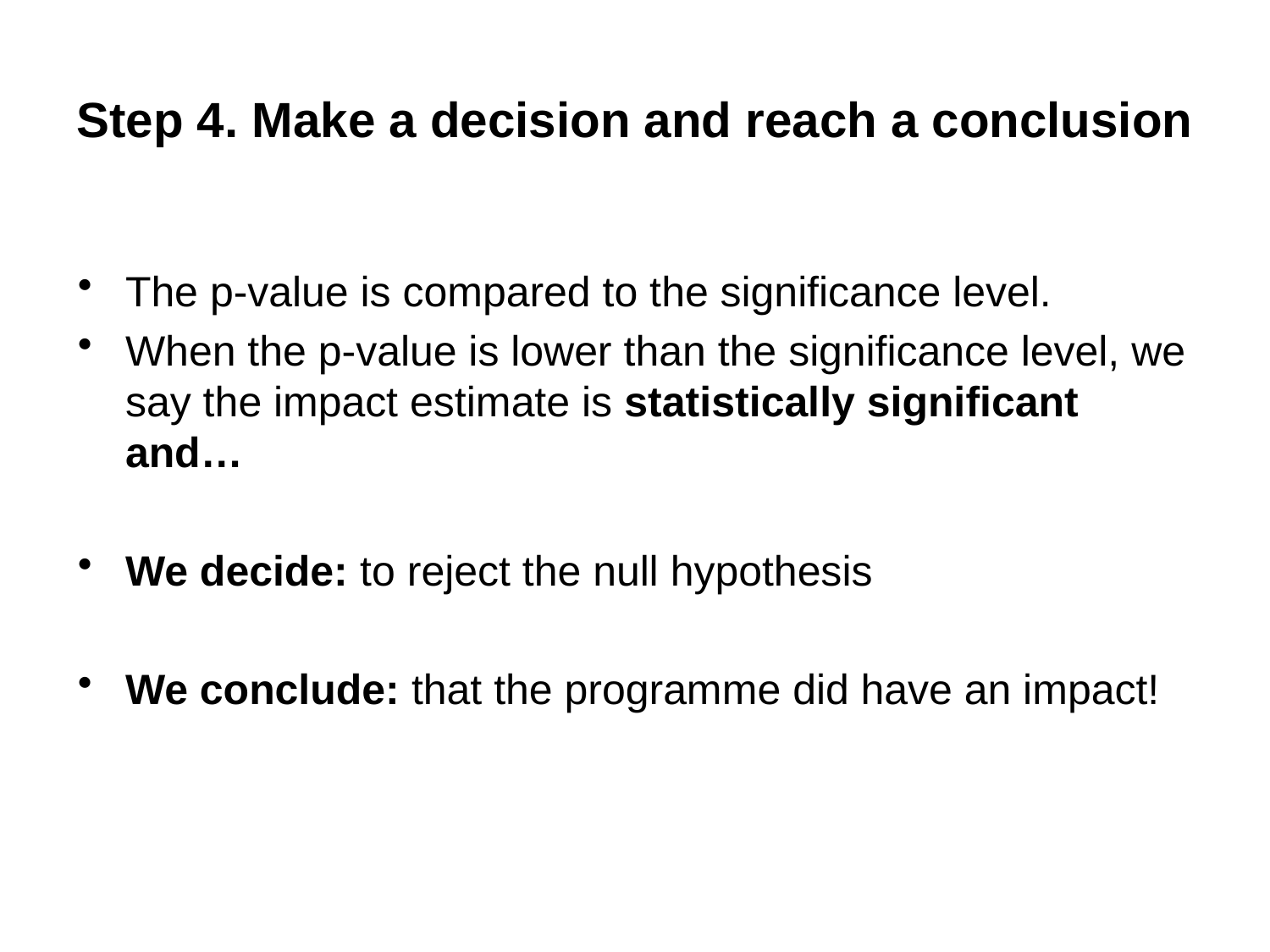

Step 4. Make a decision and reach a conclusion
The p-value is compared to the significance level.
When the p-value is lower than the significance level, we say the impact estimate is statistically significant and…

We decide: to reject the null hypothesis

We conclude: that the programme did have an impact!